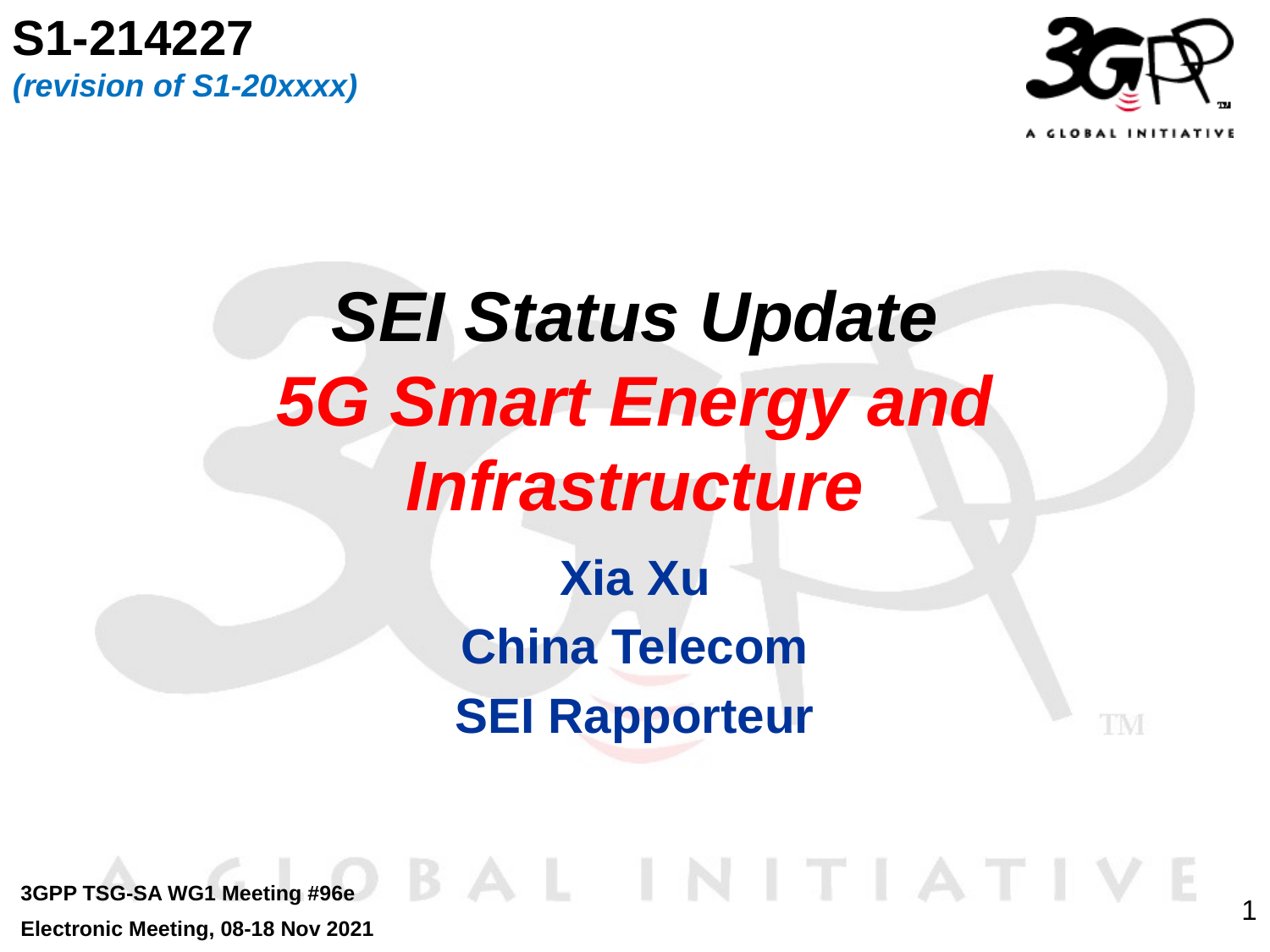

S1-214227
(revision of S1-20xxxx)
# SEI Status Update 5G Smart Energy and Infrastructure
Xia Xu
China Telecom
SEI Rapporteur
3GPP TSG-SA WG1 Meeting #96e
Electronic Meeting, 08-18 Nov 2021
1